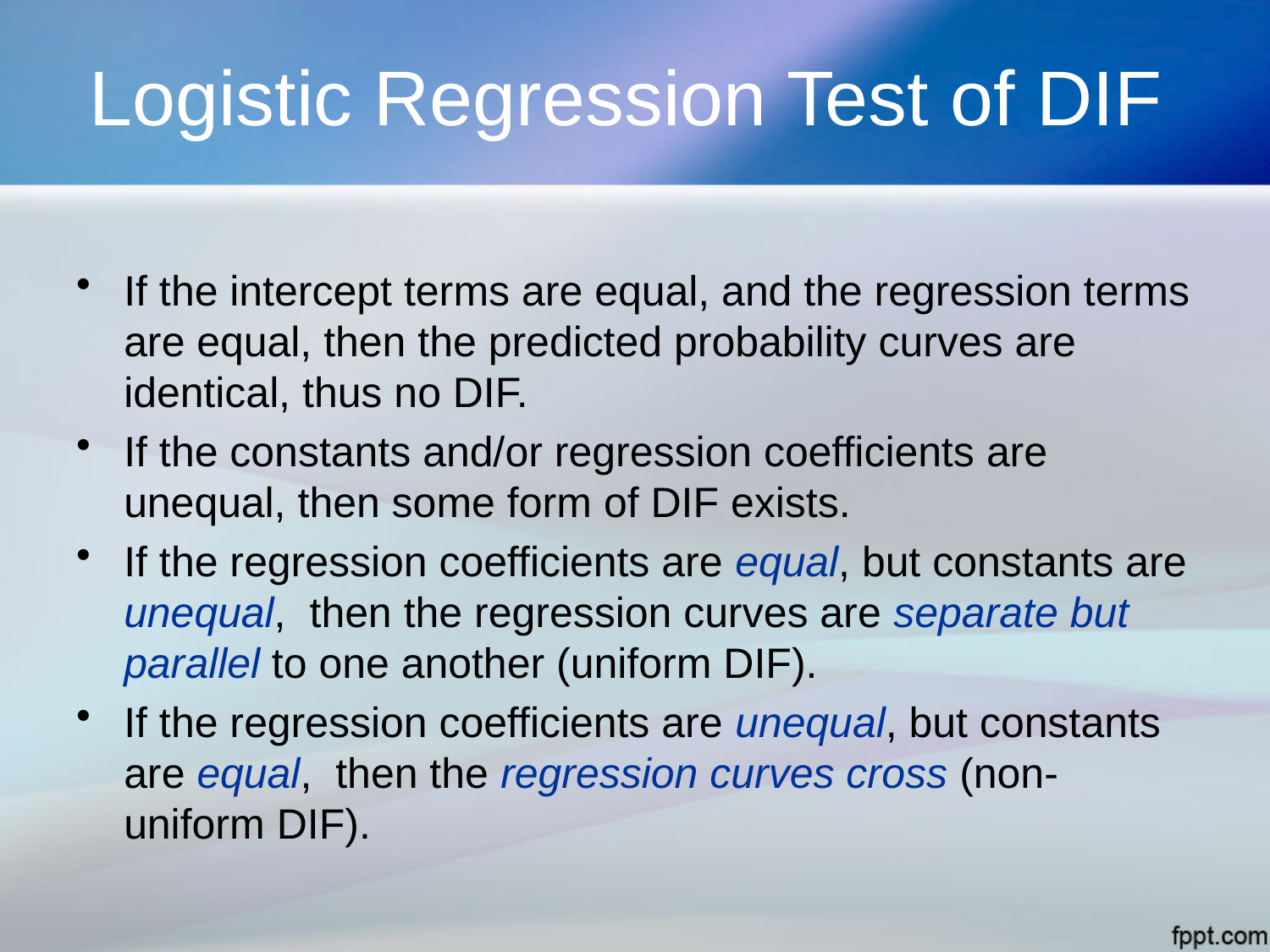

# Logistic Regression Test of DIF
If the intercept terms are equal, and the regression terms are equal, then the predicted probability curves are identical, thus no DIF.
If the constants and/or regression coefficients are unequal, then some form of DIF exists.
If the regression coefficients are equal, but constants are unequal,  then the regression curves are separate but parallel to one another (uniform DIF).
If the regression coefficients are unequal, but constants are equal,  then the regression curves cross (non-uniform DIF).